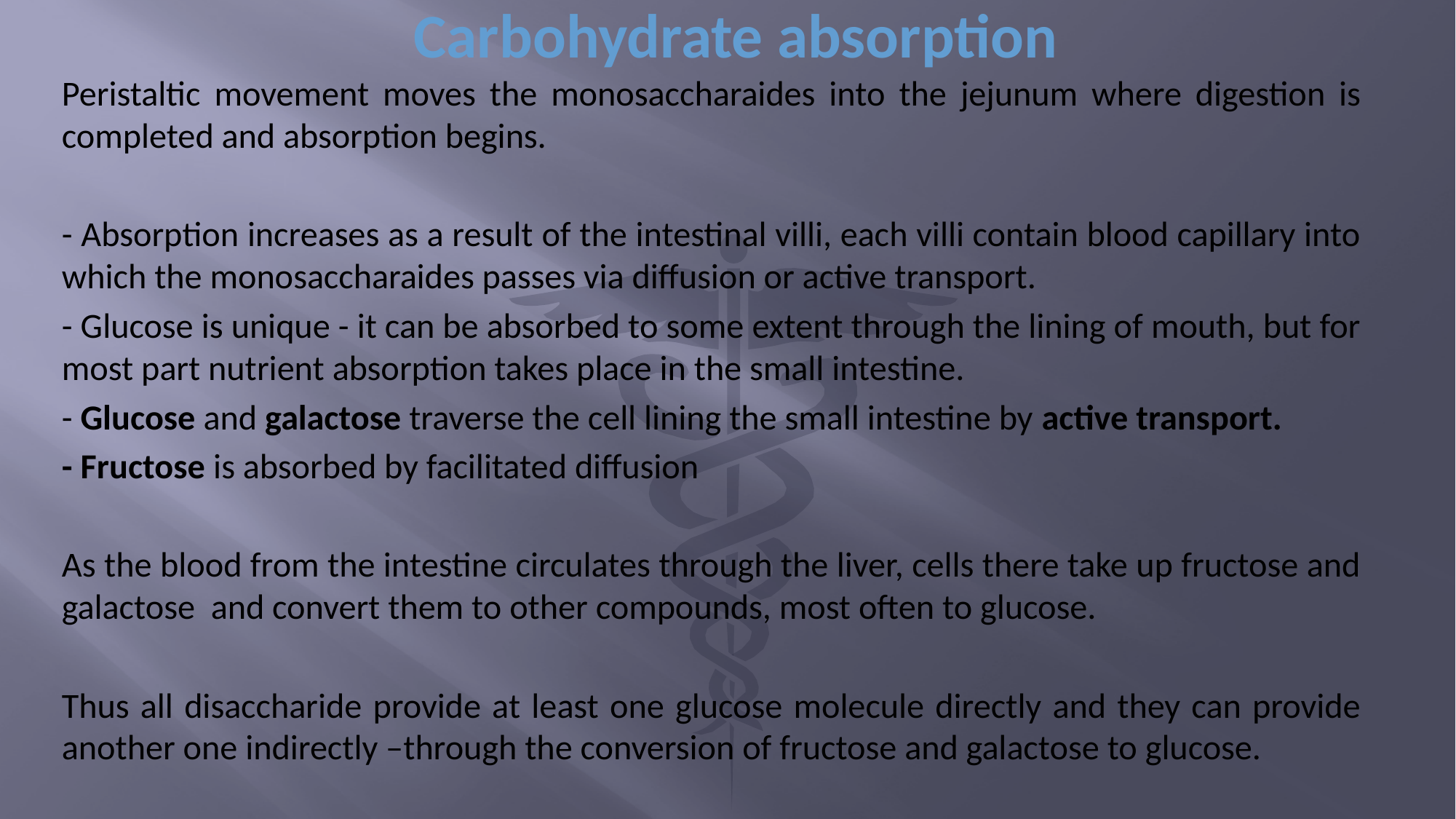

# Carbohydrate absorption
Peristaltic movement moves the monosaccharaides into the jejunum where digestion is completed and absorption begins.

- Absorption increases as a result of the intestinal villi, each villi contain blood capillary into which the monosaccharaides passes via diffusion or active transport.
- Glucose is unique - it can be absorbed to some extent through the lining of mouth, but for most part nutrient absorption takes place in the small intestine.
- Glucose and galactose traverse the cell lining the small intestine by active transport.
- Fructose is absorbed by facilitated diffusion

As the blood from the intestine circulates through the liver, cells there take up fructose and galactose  and convert them to other compounds, most often to glucose.

Thus all disaccharide provide at least one glucose molecule directly and they can provide another one indirectly –through the conversion of fructose and galactose to glucose.